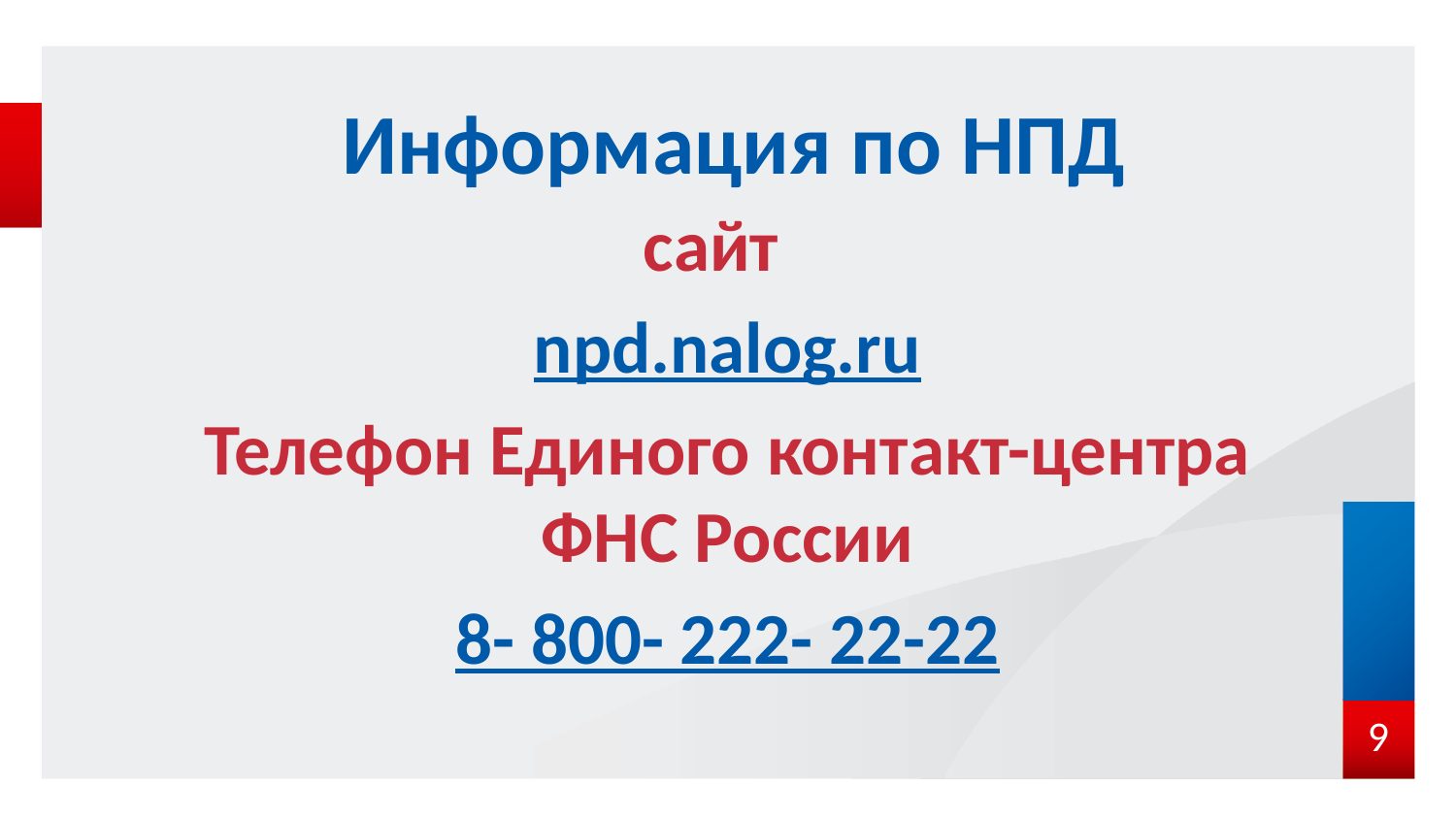

# Информация по НПД
сайт
npd.nalog.ru
Телефон Единого контакт-центра ФНС России
8- 800- 222- 22-22

9